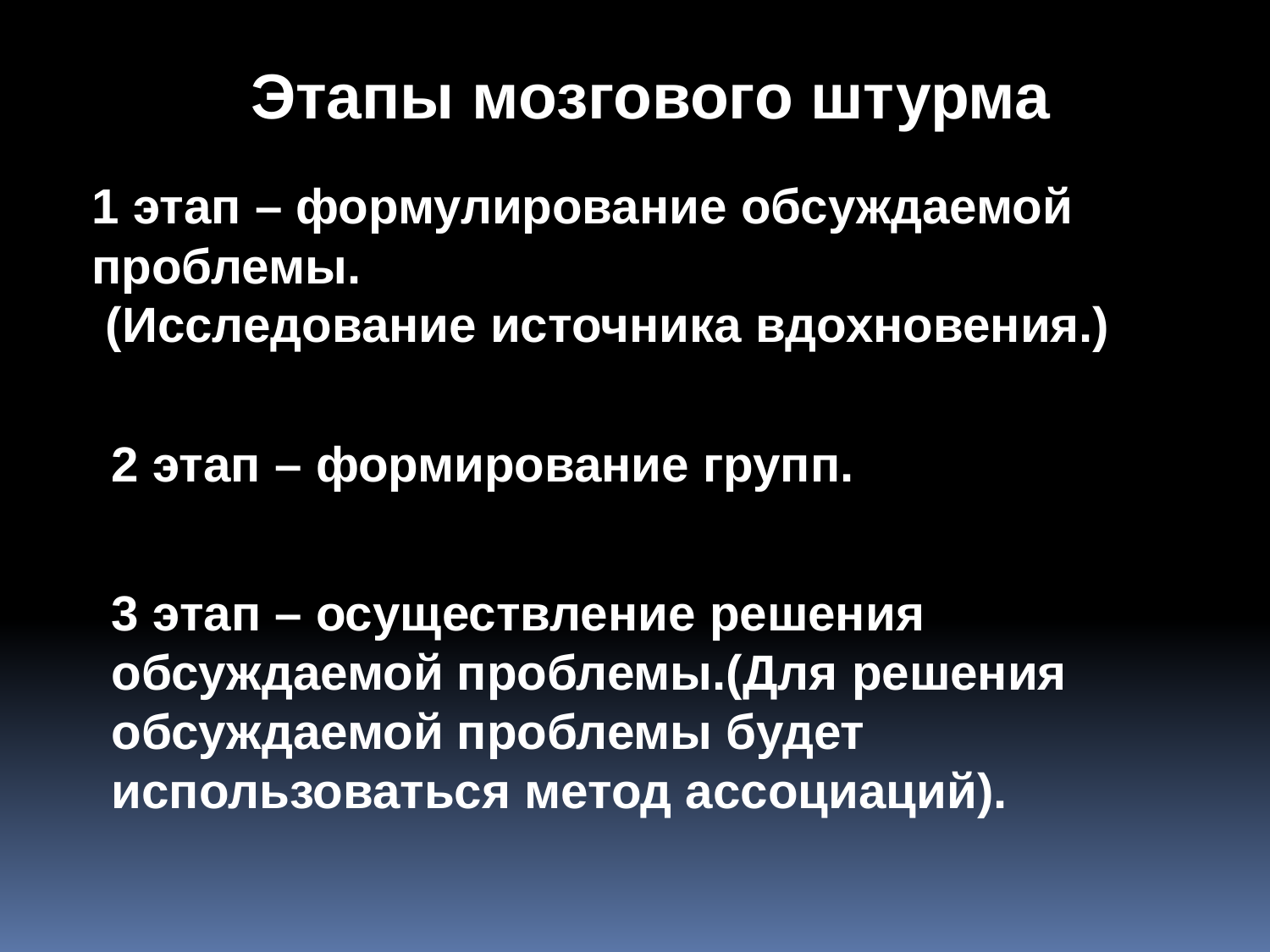

Этапы мозгового штурма
1 этап – формулирование обсуждаемой проблемы.
 (Исследование источника вдохновения.)
2 этап – формирование групп.
3 этап – осуществление решения обсуждаемой проблемы.(Для решения обсуждаемой проблемы будет использоваться метод ассоциаций).